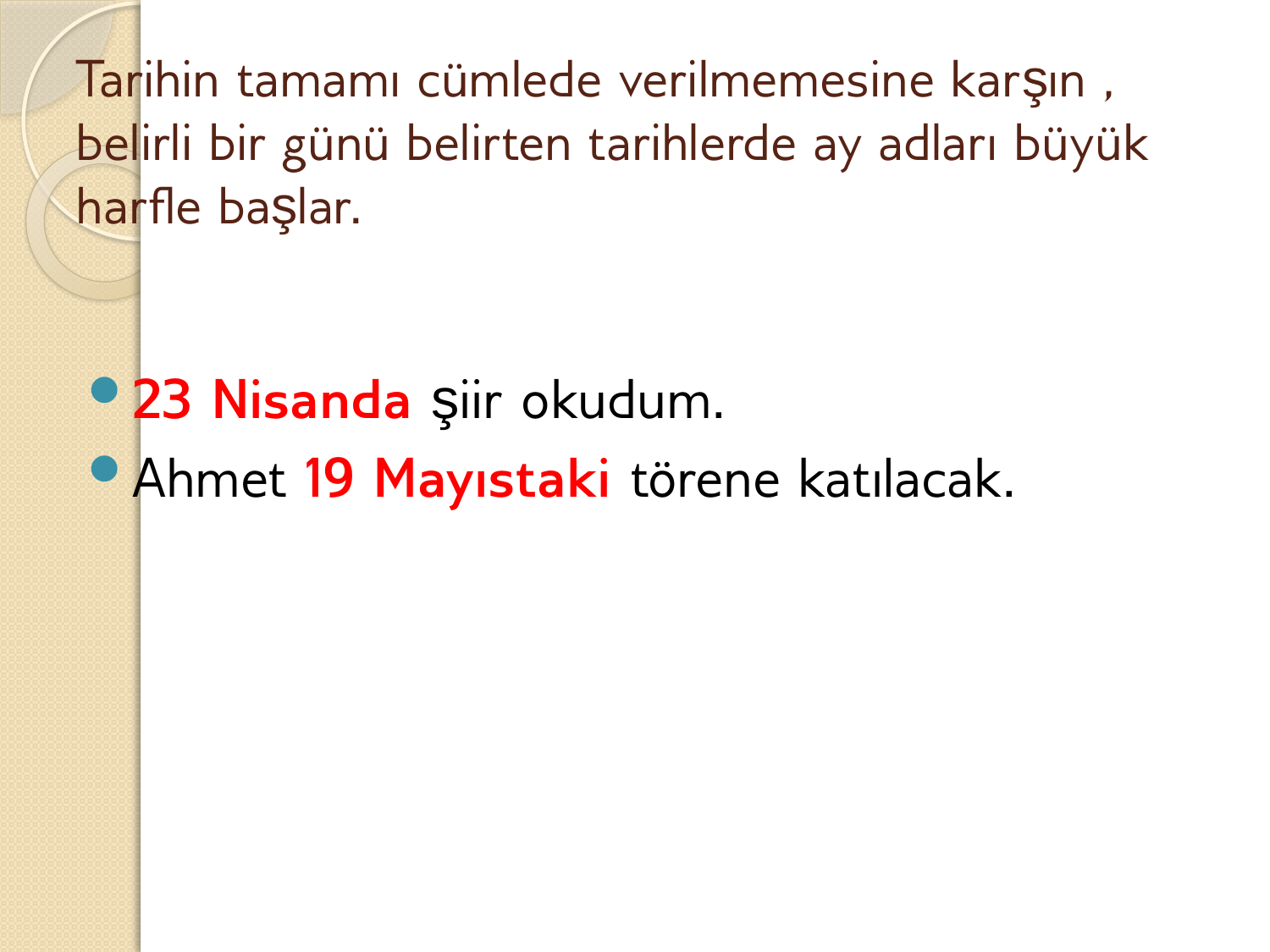

# Tarihin tamamı cümlede verilmemesine karşın , belirli bir günü belirten tarihlerde ay adları büyük harfle başlar.
23 Nisanda şiir okudum.
Ahmet 19 Mayıstaki törene katılacak.